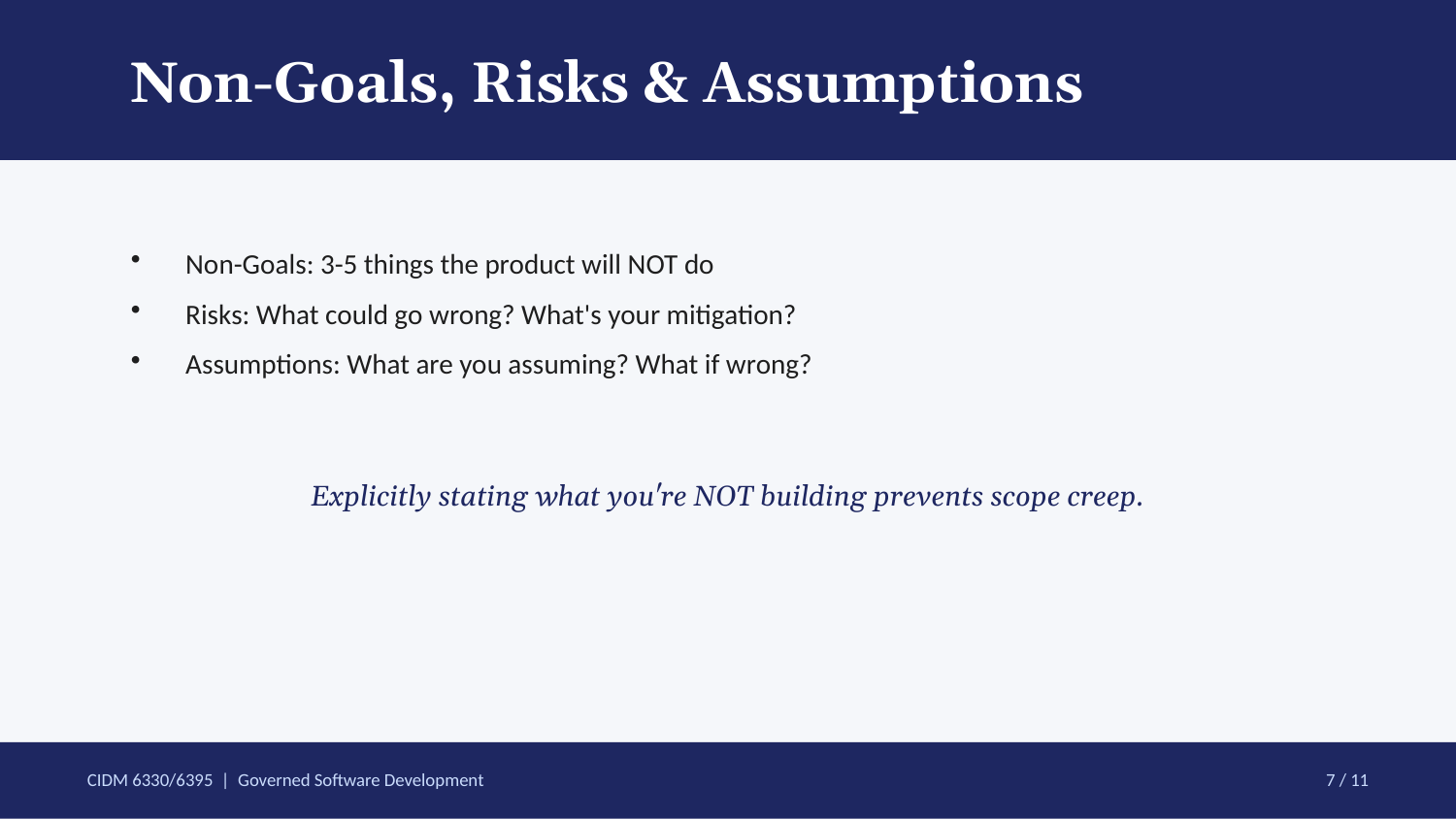

Non-Goals, Risks & Assumptions
Non-Goals: 3-5 things the product will NOT do
Risks: What could go wrong? What's your mitigation?
Assumptions: What are you assuming? What if wrong?
Explicitly stating what you're NOT building prevents scope creep.

CIDM 6330/6395  |  Governed Software Development
7 / 11